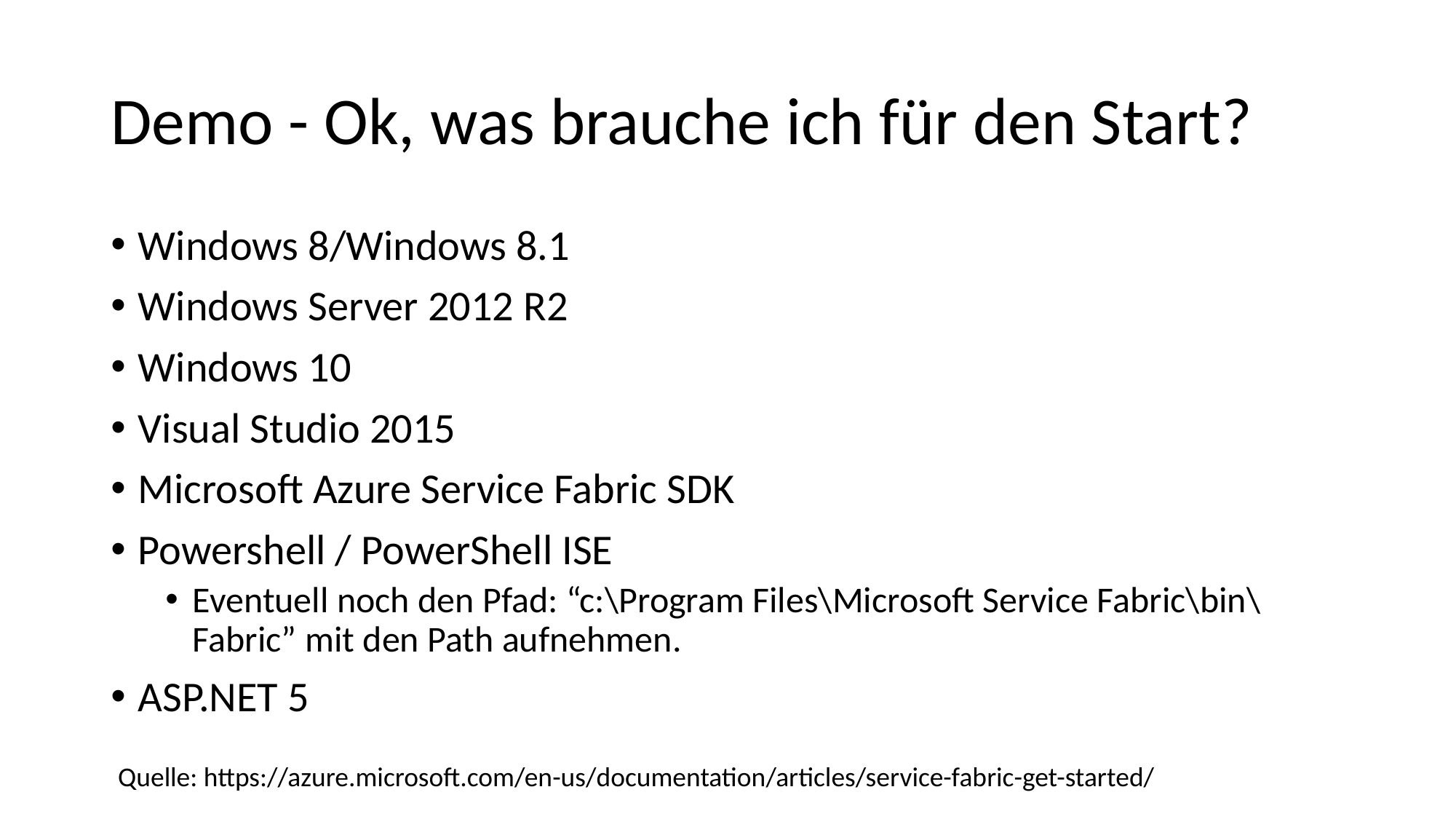

# Demo - Ok, was brauche ich für den Start?
Windows 8/Windows 8.1
Windows Server 2012 R2
Windows 10
Visual Studio 2015
Microsoft Azure Service Fabric SDK
Powershell / PowerShell ISE
Eventuell noch den Pfad: “c:\Program Files\Microsoft Service Fabric\bin\Fabric” mit den Path aufnehmen.
ASP.NET 5

Quelle: https://azure.microsoft.com/en-us/documentation/articles/service-fabric-get-started/